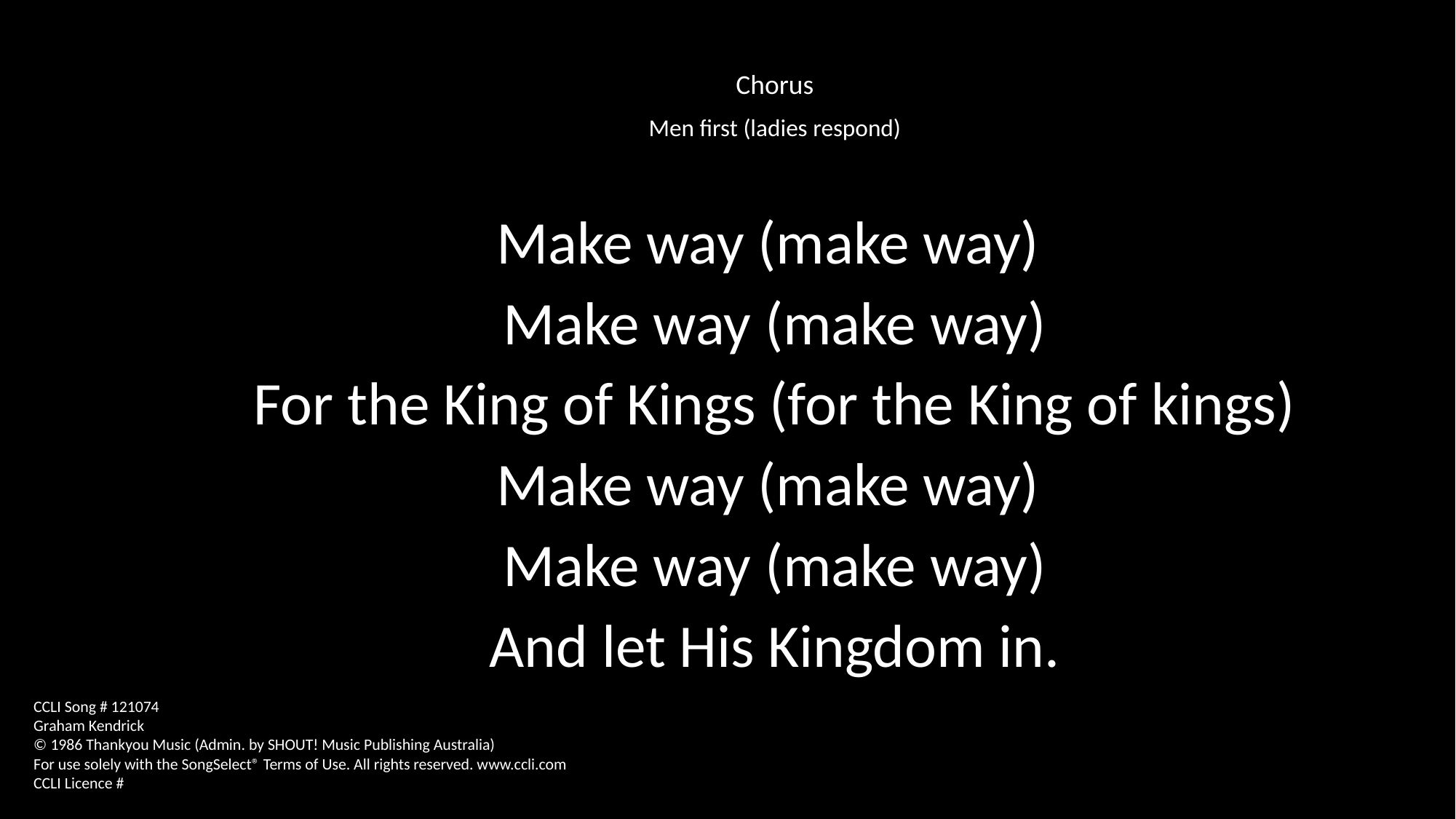

Chorus
Men first (ladies respond)

Make way (make way)
Make way (make way)
For the King of Kings (for the King of kings)
Make way (make way)
Make way (make way)
And let His Kingdom in.
CCLI Song # 121074
Graham Kendrick
© 1986 Thankyou Music (Admin. by SHOUT! Music Publishing Australia)
For use solely with the SongSelect® Terms of Use. All rights reserved. www.ccli.com
CCLI Licence #